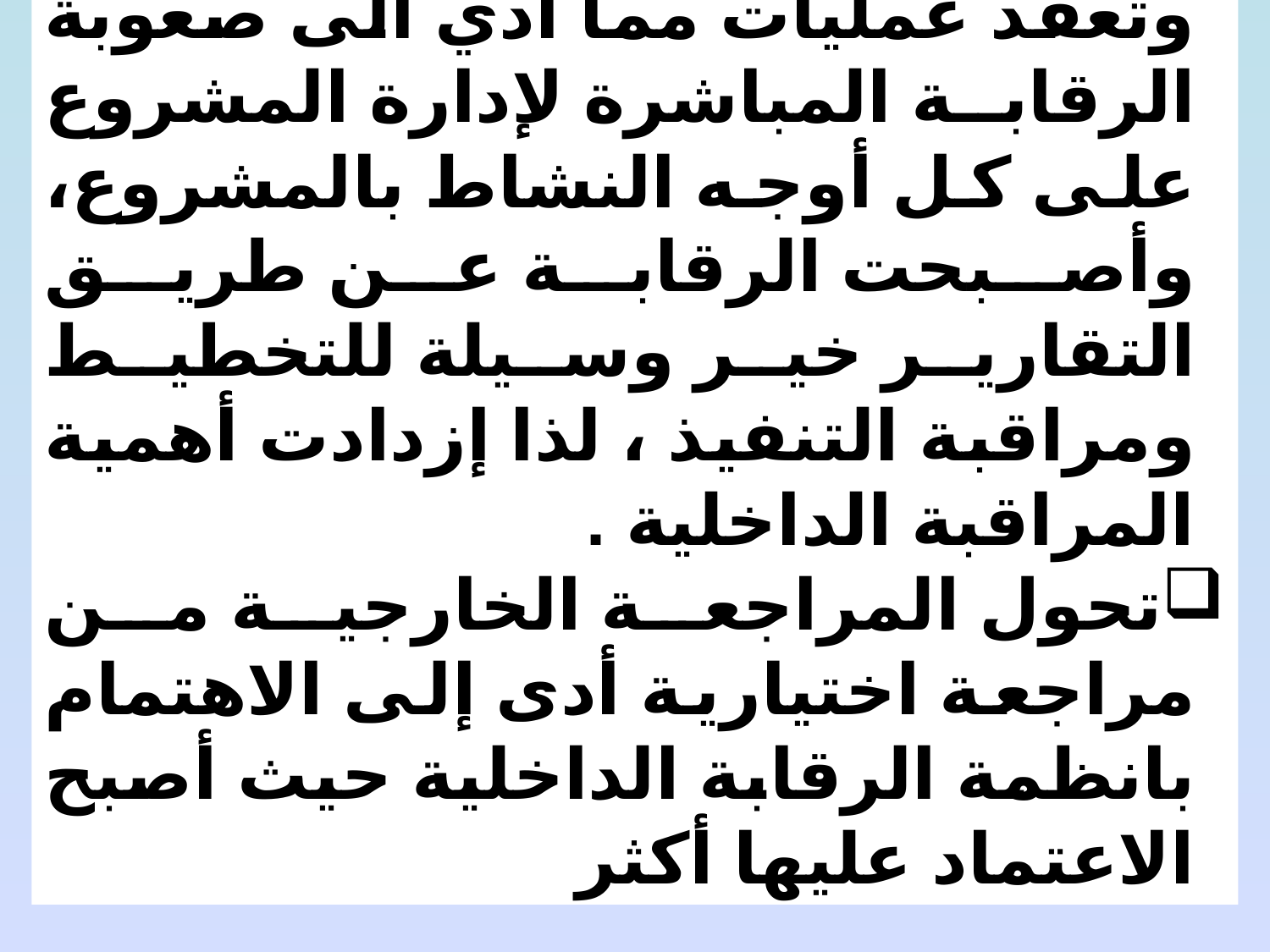

زيادة حجم المشروعات وتعدد وتعقد عمليات مما أدي الى صعوبة الرقابة المباشرة لإدارة المشروع على كل أوجه النشاط بالمشروع، وأصبحت الرقابة عن طريق التقارير خير وسيلة للتخطيط ومراقبة التنفيذ ، لذا إزدادت أهمية المراقبة الداخلية .
تحول المراجعة الخارجية من مراجعة اختيارية أدى إلى الاهتمام بانظمة الرقابة الداخلية حيث أصبح الاعتماد عليها أكثر